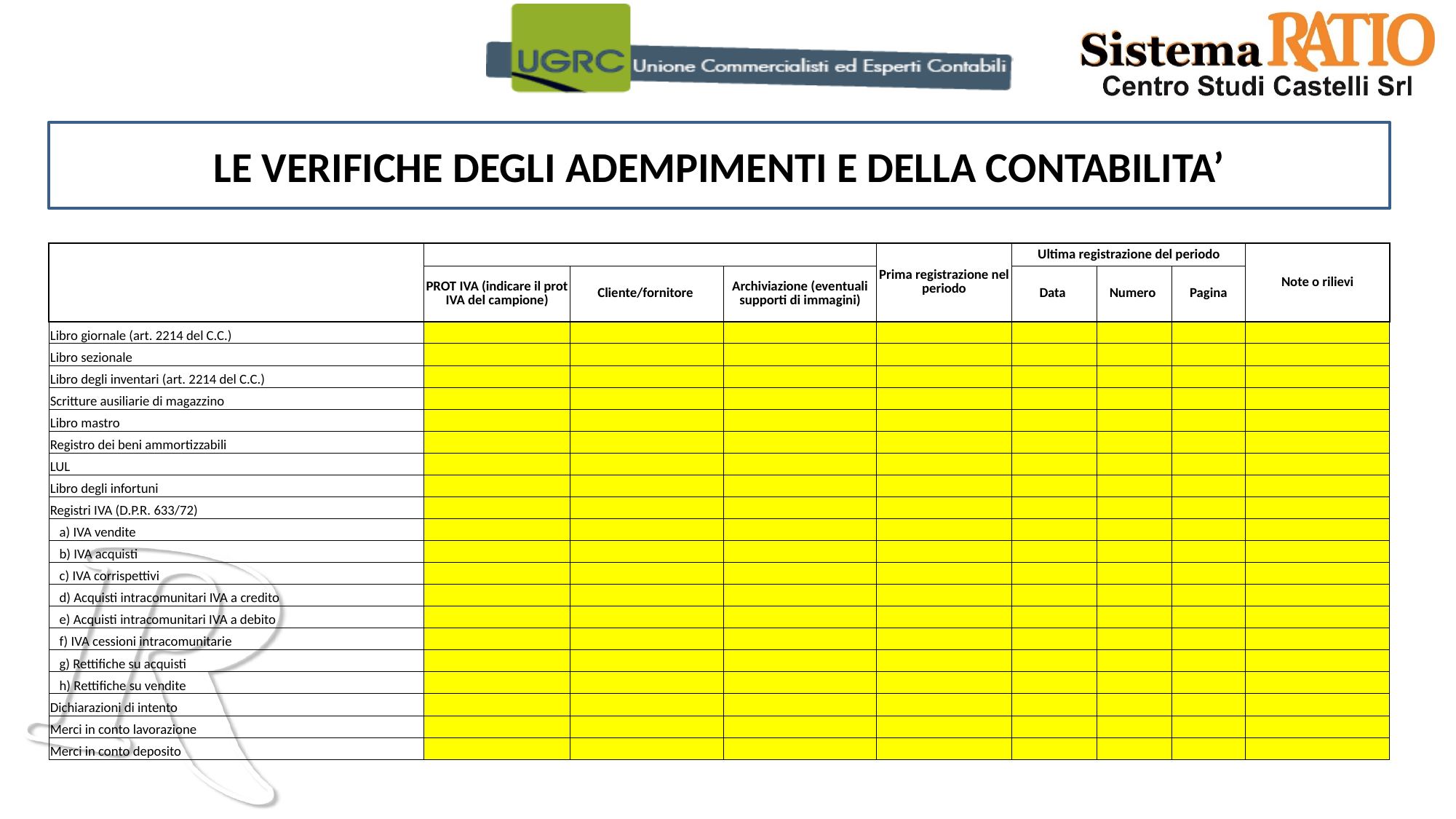

LE VERIFICHE DEGLI ADEMPIMENTI E DELLA CONTABILITA’
|  |  |  |  |  | Prima registrazione nel periodo | Ultima registrazione del periodo |  |  | Note o rilievi |  |
| --- | --- | --- | --- | --- | --- | --- | --- | --- | --- | --- |
|  |  | PROT IVA (indicare il prot IVA del campione) | Cliente/fornitore | Archiviazione (eventuali supporti di immagini) |  | Data | Numero | Pagina |  |  |
| Libro giornale (art. 2214 del C.C.) |  |  |  |  |  |  |  |  |  |  |
| Libro sezionale |  |  |  |  |  |  |  |  |  |  |
| Libro degli inventari (art. 2214 del C.C.) |  |  |  |  |  |  |  |  |  |  |
| Scritture ausiliarie di magazzino |  |  |  |  |  |  |  |  |  |  |
| Libro mastro |  |  |  |  |  |  |  |  |  |  |
| Registro dei beni ammortizzabili |  |  |  |  |  |  |  |  |  |  |
| LUL |  |  |  |  |  |  |  |  |  |  |
| Libro degli infortuni |  |  |  |  |  |  |  |  |  |  |
| Registri IVA (D.P.R. 633/72) |  |  |  |  |  |  |  |  |  |  |
| a) IVA vendite |  |  |  |  |  |  |  |  |  |  |
| b) IVA acquisti |  |  |  |  |  |  |  |  |  |  |
| c) IVA corrispettivi |  |  |  |  |  |  |  |  |  |  |
| d) Acquisti intracomunitari IVA a credito |  |  |  |  |  |  |  |  |  |  |
| e) Acquisti intracomunitari IVA a debito |  |  |  |  |  |  |  |  |  |  |
| f) IVA cessioni intracomunitarie |  |  |  |  |  |  |  |  |  |  |
| g) Rettifiche su acquisti |  |  |  |  |  |  |  |  |  |  |
| h) Rettifiche su vendite |  |  |  |  |  |  |  |  |  |  |
| Dichiarazioni di intento |  |  |  |  |  |  |  |  |  |  |
| Merci in conto lavorazione |  |  |  |  |  |  |  |  |  |  |
| Merci in conto deposito |  |  |  |  |  |  |  |  |  |  |